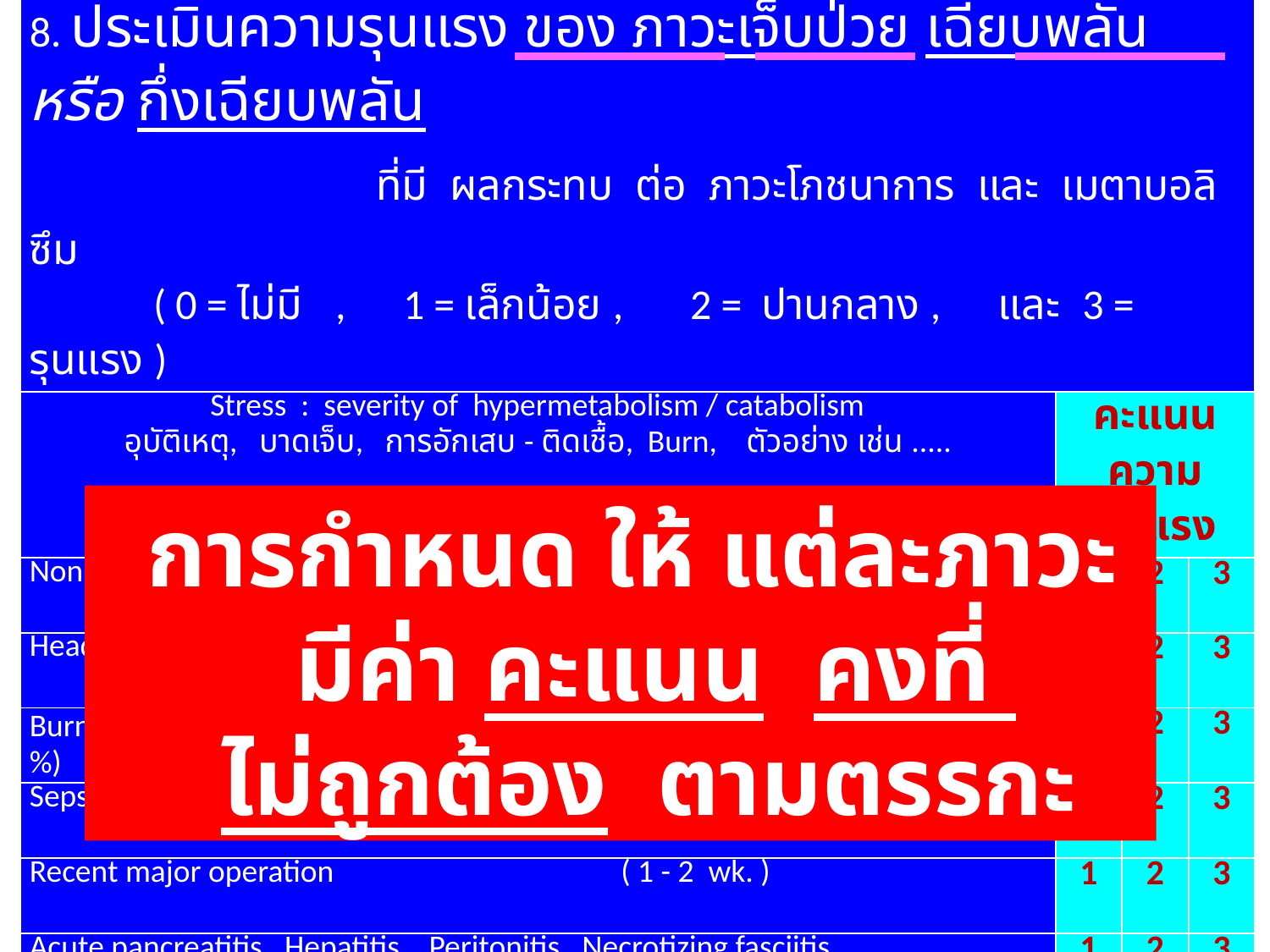

| 8. ประเมินความรุนแรง ของ ภาวะเจ็บป่วย เฉียบพลัน หรือ กึ่งเฉียบพลัน ที่มี ผลกระทบ ต่อ ภาวะโภชนาการ และ เมตาบอลิซึม ( 0 = ไม่มี , 1 = เล็กน้อย , 2 = ปานกลาง , และ 3 = รุนแรง ) |  |  |  |
| --- | --- | --- | --- |
| Stress : severity of hypermetabolism / catabolism อุบัติเหตุ, บาดเจ็บ, การอักเสบ - ติดเชื้อ, Burn, ตัวอย่าง เช่น ..... | คะแนน ความรุนแรง |  |  |
| Non neurological trauma , …………………………………………………….. | 1 | 2 | 3 |
| Head injury, Acute spine injury ( GCS 15 = 0, 14-13 = 1, 12-8 = 2, 7-3 = 3 ) | 1 | 2 | 3 |
| Burn (minor : ตื้น < 15 %; mod. : ลึก > 5 %; major : ตื้น > 20 % / ลึก > 10 %) | 1 | 2 | 3 |
| Sepsis (sepsis = 1, severe sepsis = 2, septic shock = 3) | 1 | 2 | 3 |
| Recent major operation ( 1 - 2 wk. ) | 1 | 2 | 3 |
| Acute pancreatitis, Hepatitis, Peritonitis, Necrotizing fasciitis ………………… | 1 | 2 | 3 |
| Disease / Other threatening condition (eg. GI bleed, shock, diarrhea, EC-fistula, …………. ………………………………………………………………………. | 1 | 2 | 3 |
| หมายเหตุ ให้คะแนน แต่ละ ภาวะ แล้ว รวมคะแนน แต่ ผลรวมสุดท้าย ไม่เกิน 3 |  |  |  |
  การกำหนด ให้ แต่ละภาวะ
        มีค่า คะแนน  คงที่
     ไม่ถูกต้อง  ตามตรรกะ